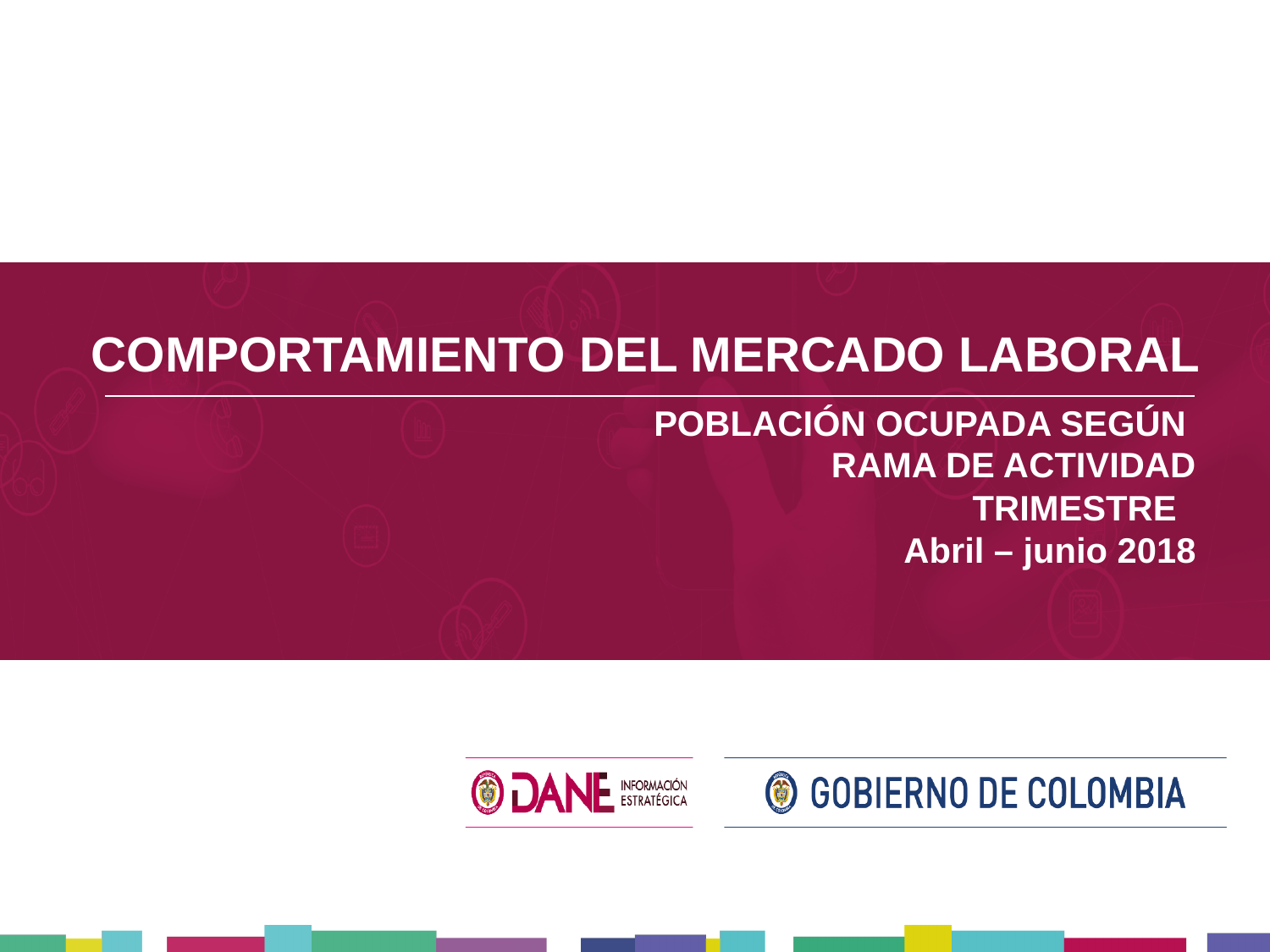

COMPORTAMIENTO DEL MERCADO LABORAL
POBLACIÓN OCUPADA SEGÚN
RAMA DE ACTIVIDAD
TRIMESTRE
Abril – junio 2018